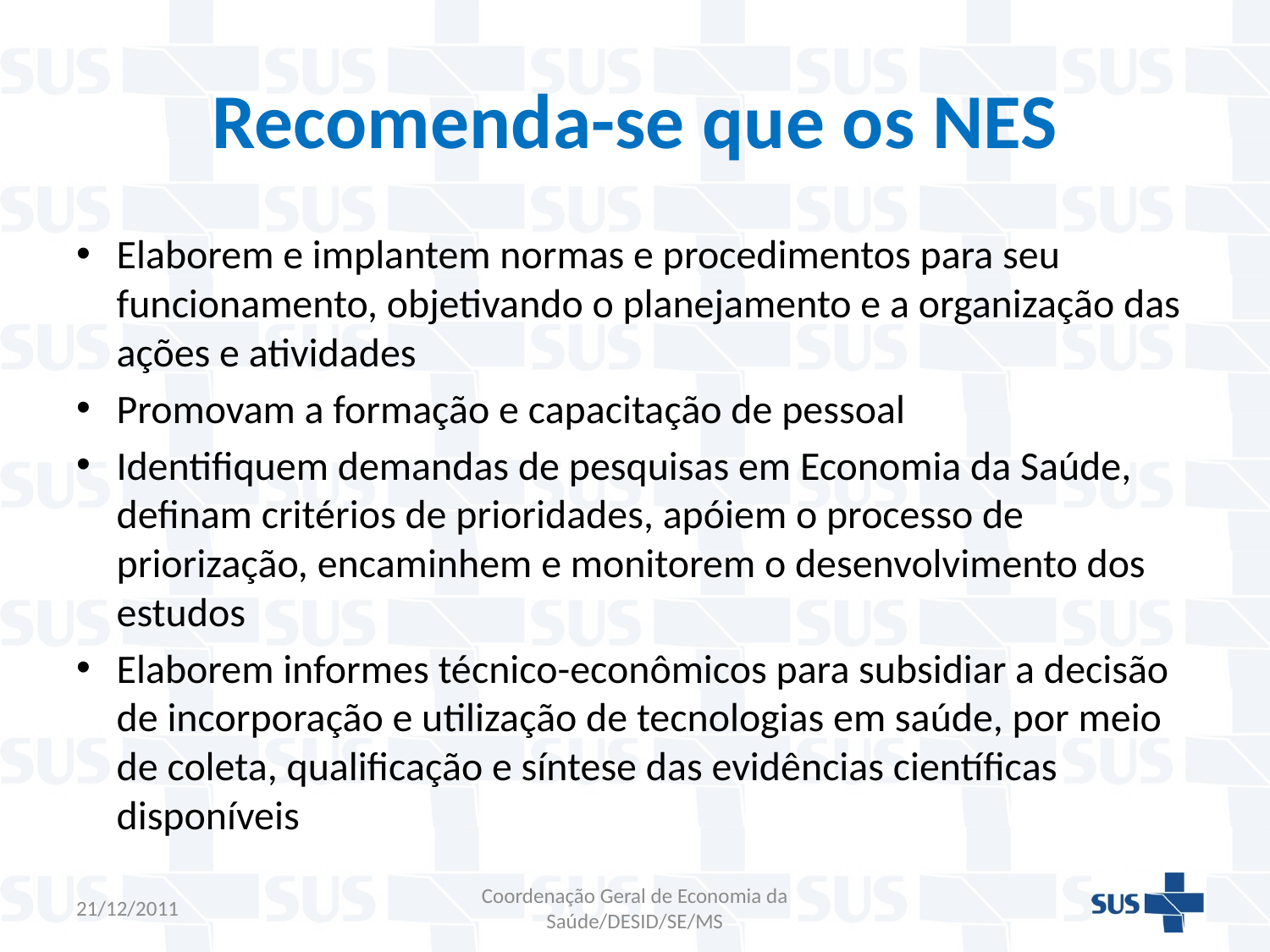

# Recomenda-se que os NES
Elaborem e implantem normas e procedimentos para seu funcionamento, objetivando o planejamento e a organização das ações e atividades
Promovam a formação e capacitação de pessoal
Identifiquem demandas de pesquisas em Economia da Saúde, definam critérios de prioridades, apóiem o processo de priorização, encaminhem e monitorem o desenvolvimento dos estudos
Elaborem informes técnico-econômicos para subsidiar a decisão de incorporação e utilização de tecnologias em saúde, por meio de coleta, qualificação e síntese das evidências científicas disponíveis

21/12/2011